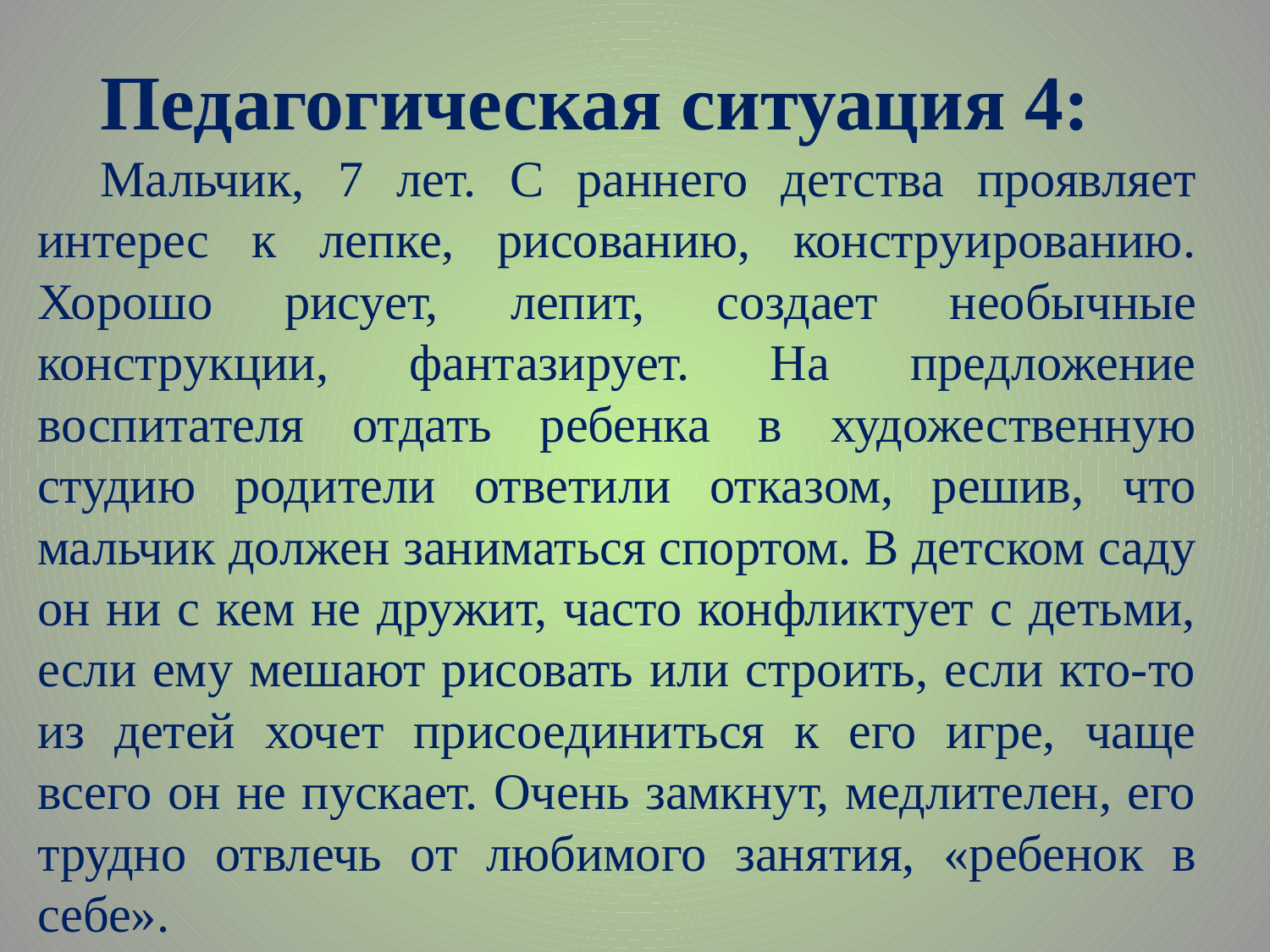

Педагогическая ситуация 4:
Мальчик, 7 лет. С раннего детства проявляет интерес к лепке, рисованию, конструированию. Хорошо рисует, лепит, создает необычные конструкции, фантазирует. На предложение воспитателя отдать ребенка в художественную студию родители ответили отказом, решив, что мальчик должен заниматься спортом. В детском саду он ни с кем не дружит, часто конфликтует с детьми, если ему мешают рисовать или строить, если кто-то из детей хочет присоединиться к его игре, чаще всего он не пускает. Очень замкнут, медлителен, его трудно отвлечь от любимого занятия, «ребенок в себе».
Ваши действия.